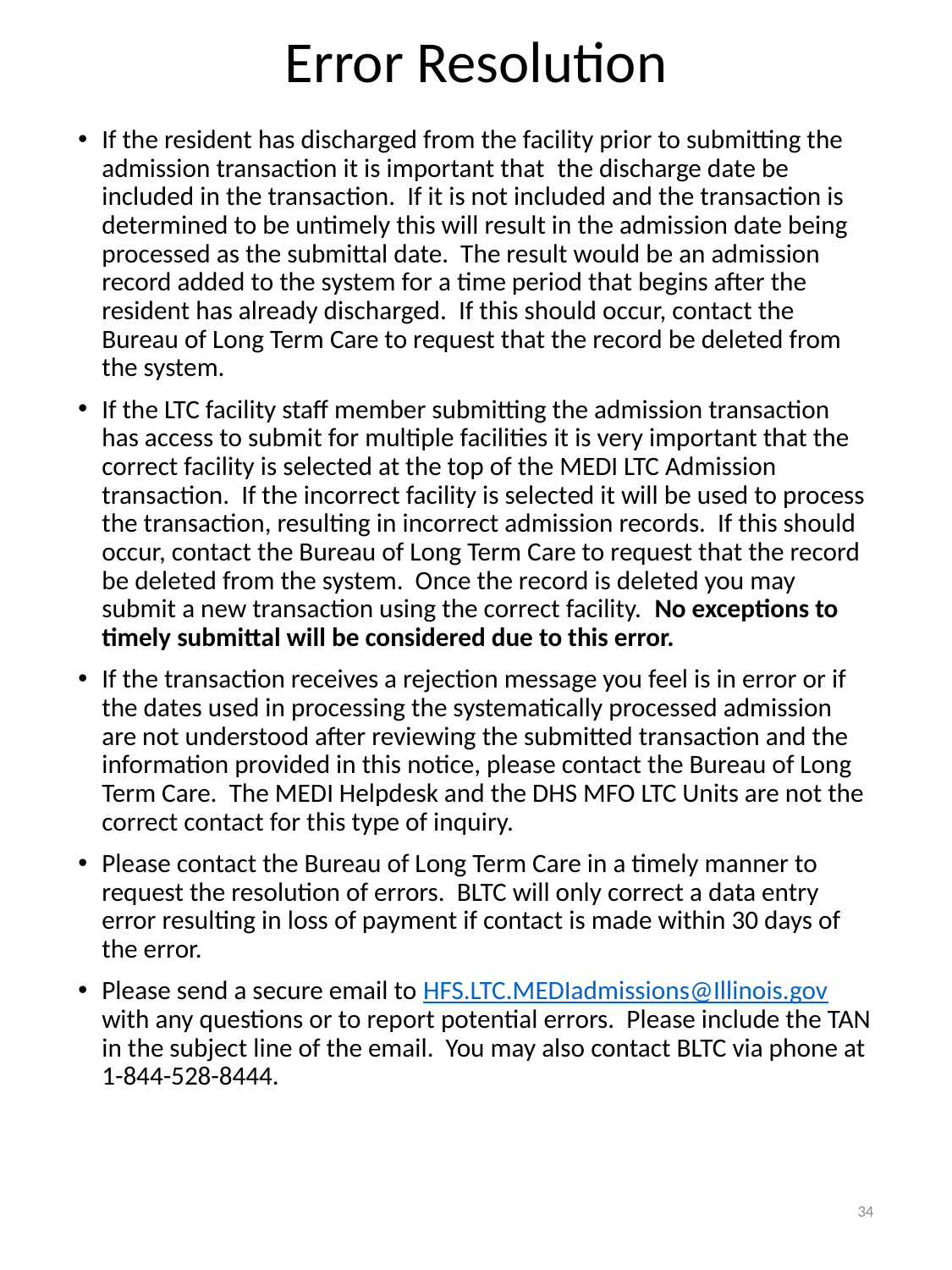

# Error Resolution
If the resident has discharged from the facility prior to submitting the admission transaction it is important that  the discharge date be included in the transaction.  If it is not included and the transaction is determined to be untimely this will result in the admission date being processed as the submittal date.  The result would be an admission record added to the system for a time period that begins after the resident has already discharged.  If this should occur, contact the Bureau of Long Term Care to request that the record be deleted from the system.
If the LTC facility staff member submitting the admission transaction has access to submit for multiple facilities it is very important that the correct facility is selected at the top of the MEDI LTC Admission transaction.  If the incorrect facility is selected it will be used to process the transaction, resulting in incorrect admission records.  If this should occur, contact the Bureau of Long Term Care to request that the record be deleted from the system.  Once the record is deleted you may submit a new transaction using the correct facility.  No exceptions to timely submittal will be considered due to this error.
If the transaction receives a rejection message you feel is in error or if the dates used in processing the systematically processed admission are not understood after reviewing the submitted transaction and the information provided in this notice, please contact the Bureau of Long Term Care.  The MEDI Helpdesk and the DHS MFO LTC Units are not the correct contact for this type of inquiry.
Please contact the Bureau of Long Term Care in a timely manner to request the resolution of errors.  BLTC will only correct a data entry error resulting in loss of payment if contact is made within 30 days of the error.
Please send a secure email to HFS.LTC.MEDIadmissions@Illinois.gov with any questions or to report potential errors.  Please include the TAN in the subject line of the email.  You may also contact BLTC via phone at 1-844-528-8444.
34